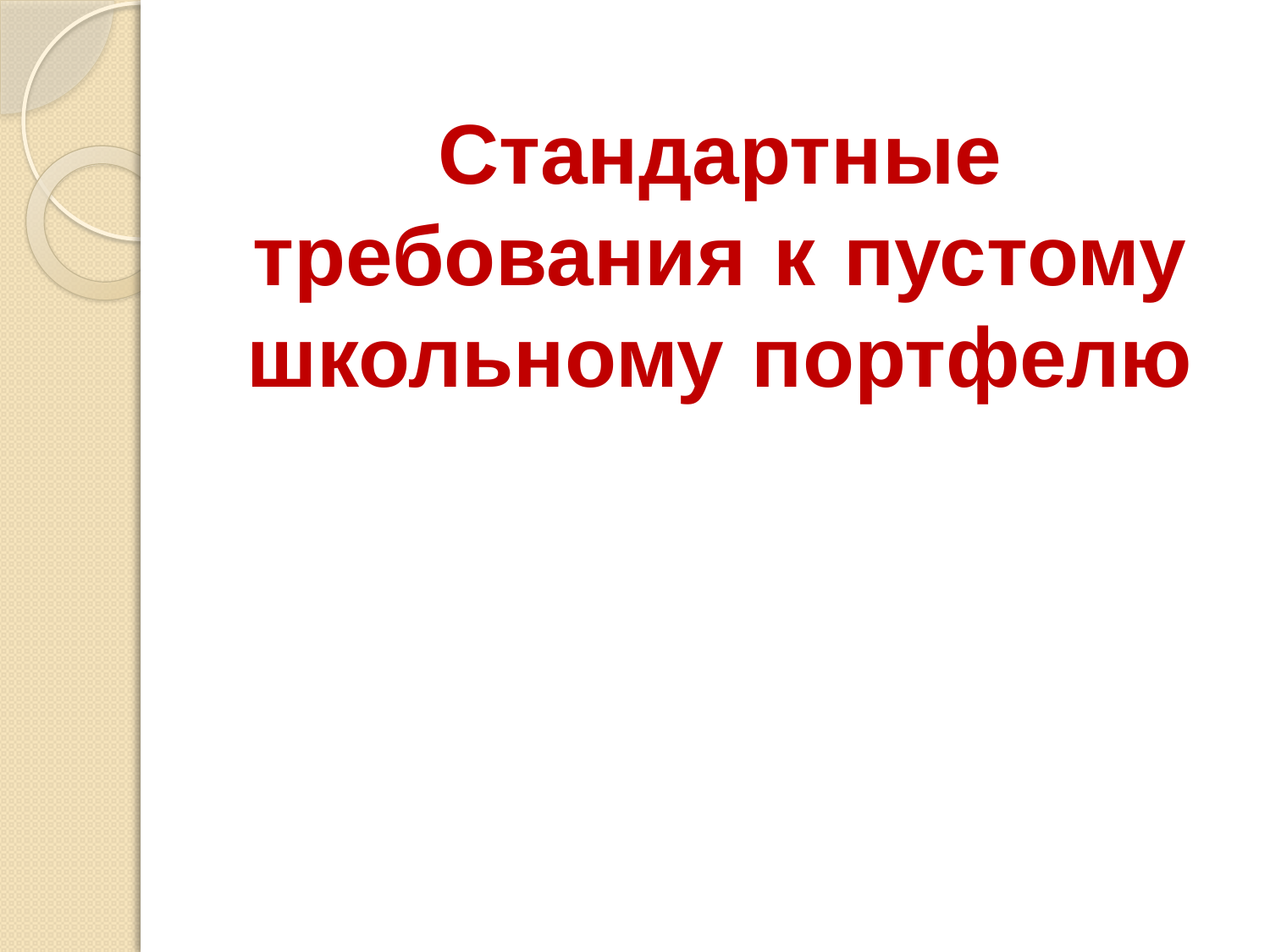

# Стандартные требования к пустому школьному портфелю